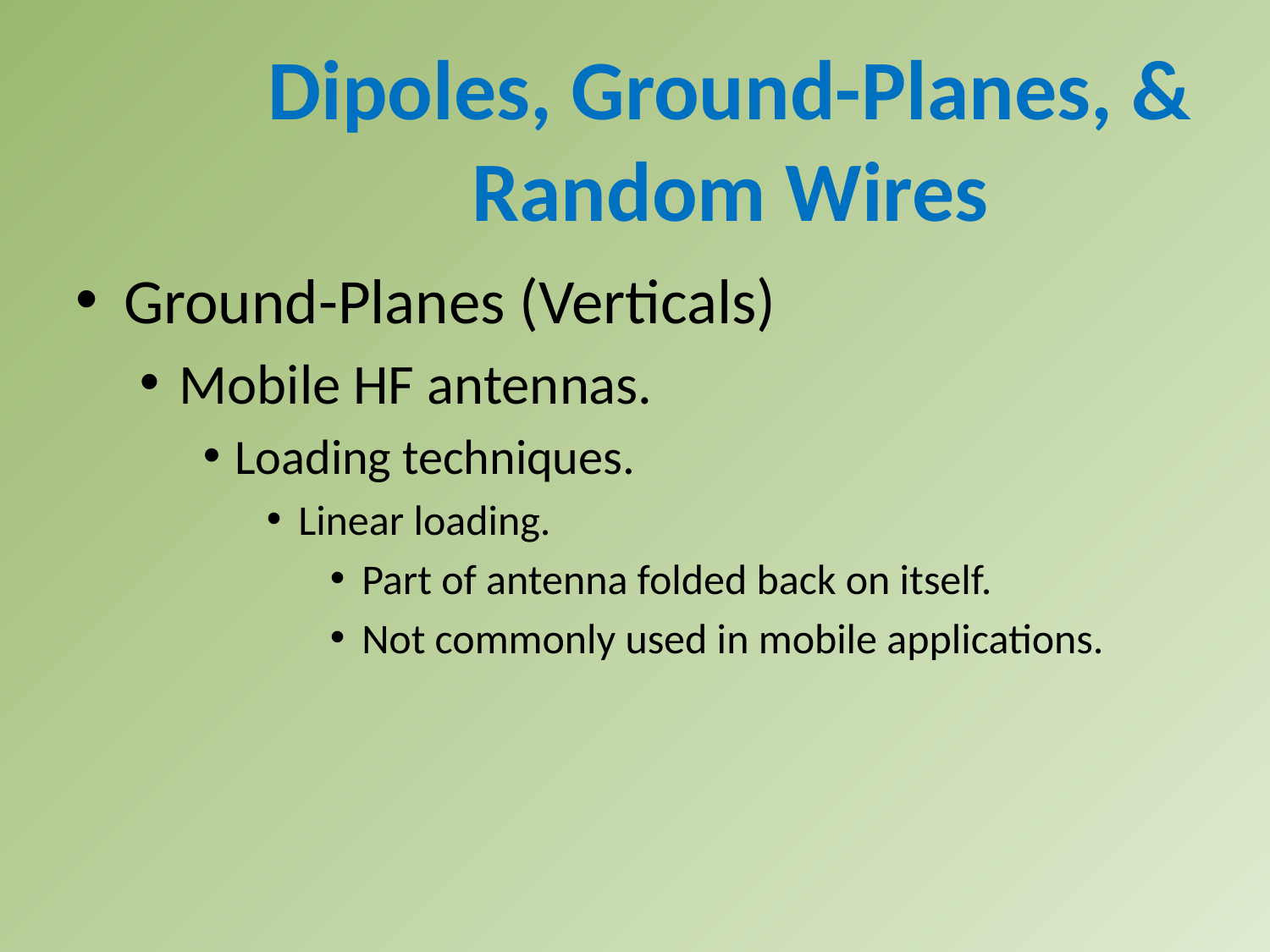

Dipoles, Ground-Planes, & Random Wires
Ground-Planes (Verticals)
Mobile HF antennas.
Loading techniques.
Linear loading.
Part of antenna folded back on itself.
Not commonly used in mobile applications.